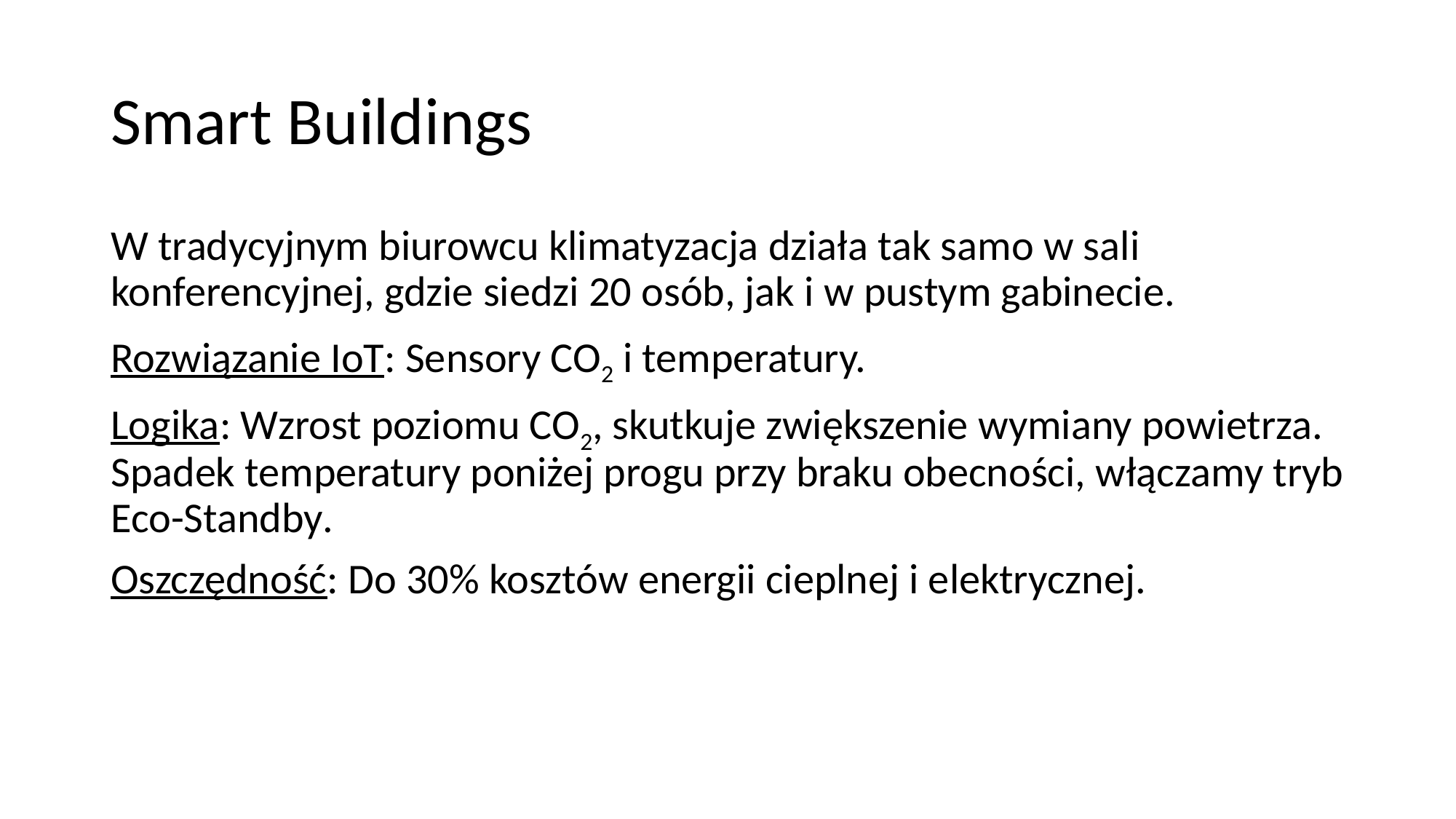

# Smart Buildings
W tradycyjnym biurowcu klimatyzacja działa tak samo w sali konferencyjnej, gdzie siedzi 20 osób, jak i w pustym gabinecie.
Rozwiązanie IoT: Sensory CO2 i temperatury.
Logika: Wzrost poziomu CO2, skutkuje zwiększenie wymiany powietrza. Spadek temperatury poniżej progu przy braku obecności, włączamy tryb Eco-Standby.
Oszczędność: Do 30% kosztów energii cieplnej i elektrycznej.